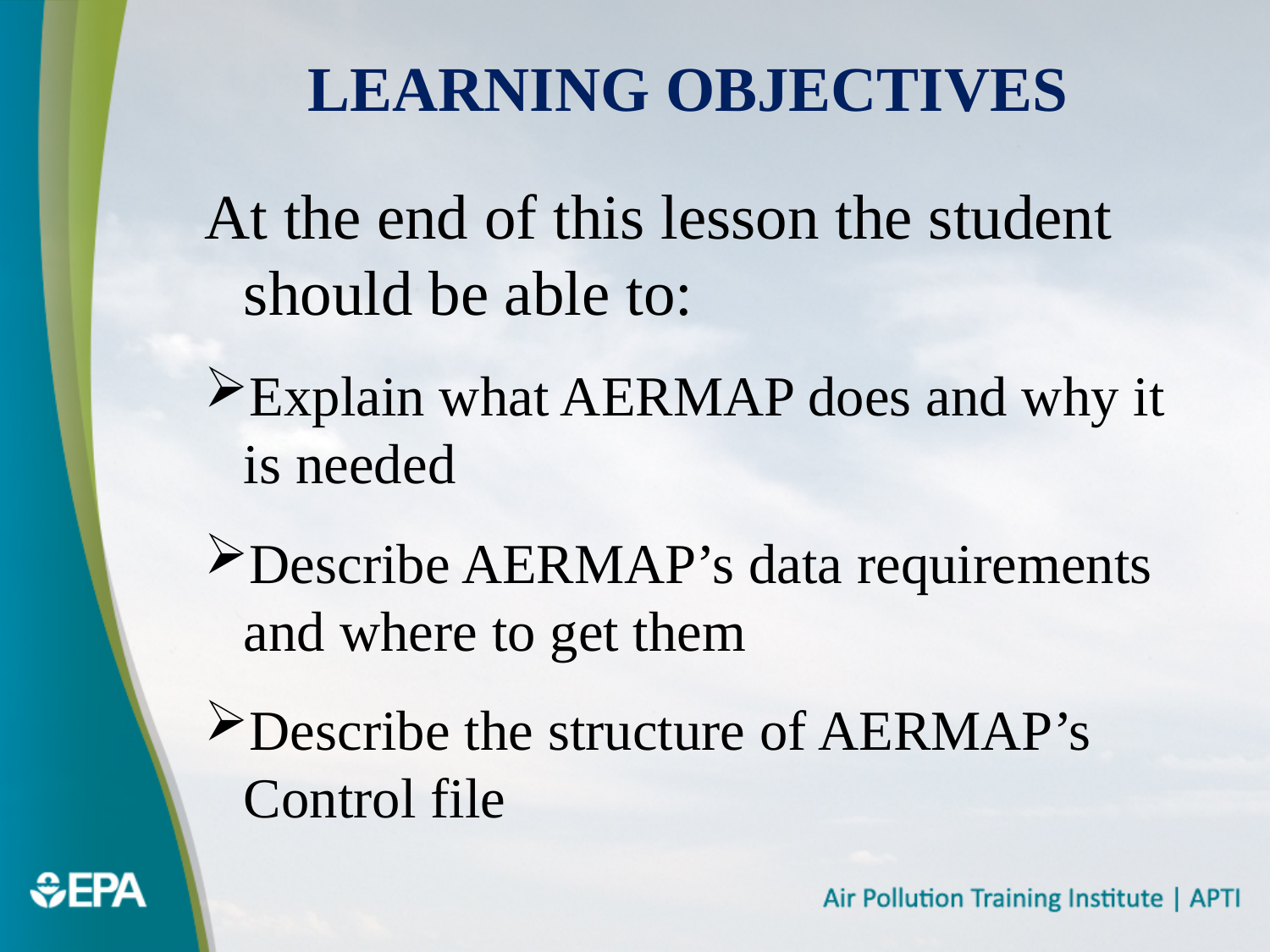

# Learning Objectives
At the end of this lesson the student should be able to:
Explain what AERMAP does and why it is needed
Describe AERMAP’s data requirements and where to get them
Describe the structure of AERMAP’s Control file